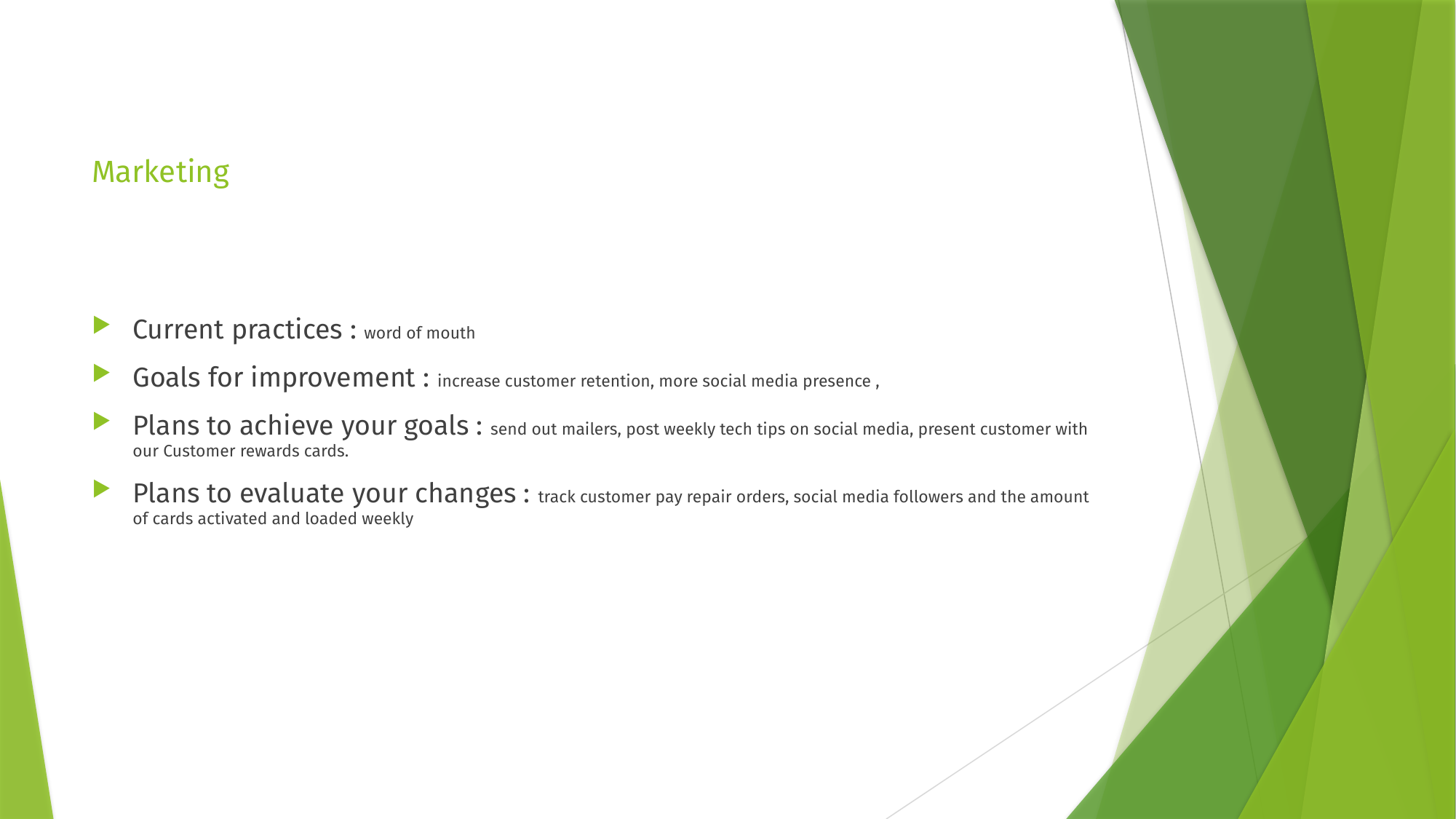

# Marketing

Current practices : word of mouth
Goals for improvement : increase customer retention, more social media presence ,
Plans to achieve your goals : send out mailers, post weekly tech tips on social media, present customer with our Customer rewards cards.
Plans to evaluate your changes : track customer pay repair orders, social media followers and the amount of cards activated and loaded weekly